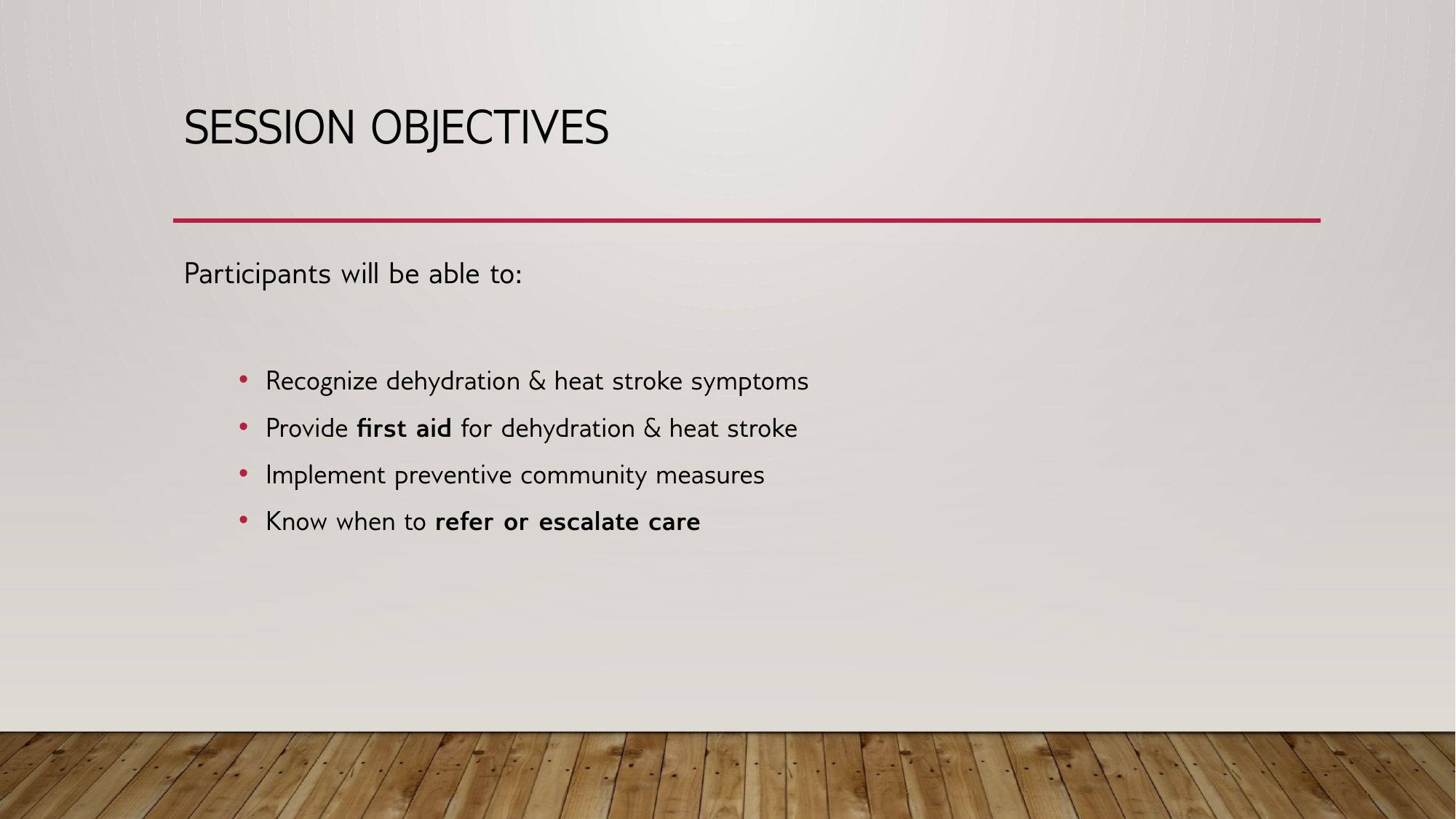

# Session Objectives
Participants will be able to:

Recognize dehydration & heat stroke symptoms
Provide first aid for dehydration & heat stroke
Implement preventive community measures
Know when to refer or escalate care